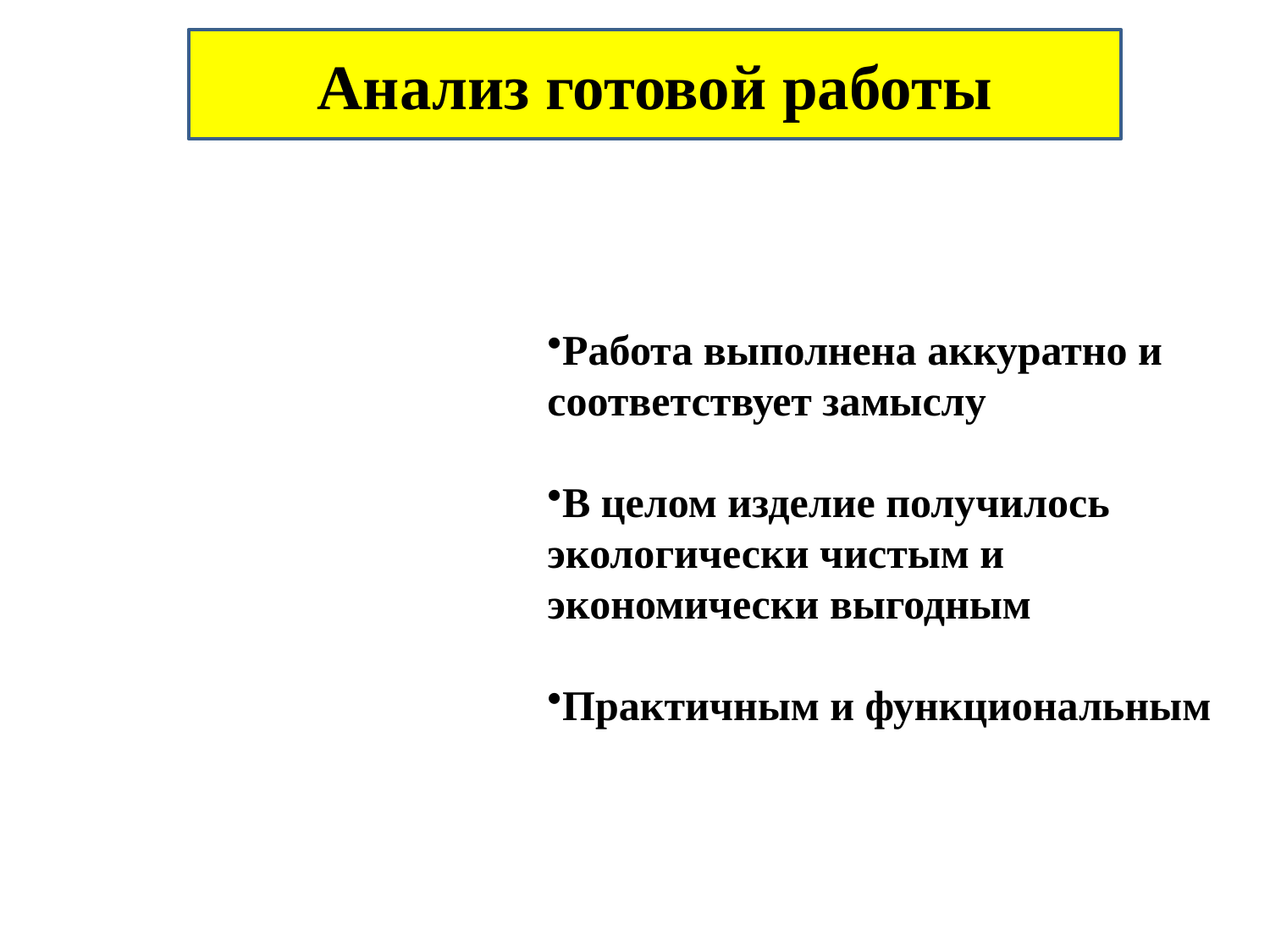

Анализ готовой работы

Работа выполнена аккуратно и соответствует замыслу

В целом изделие получилось экологически чистым и экономически выгодным

Практичным и функциональным